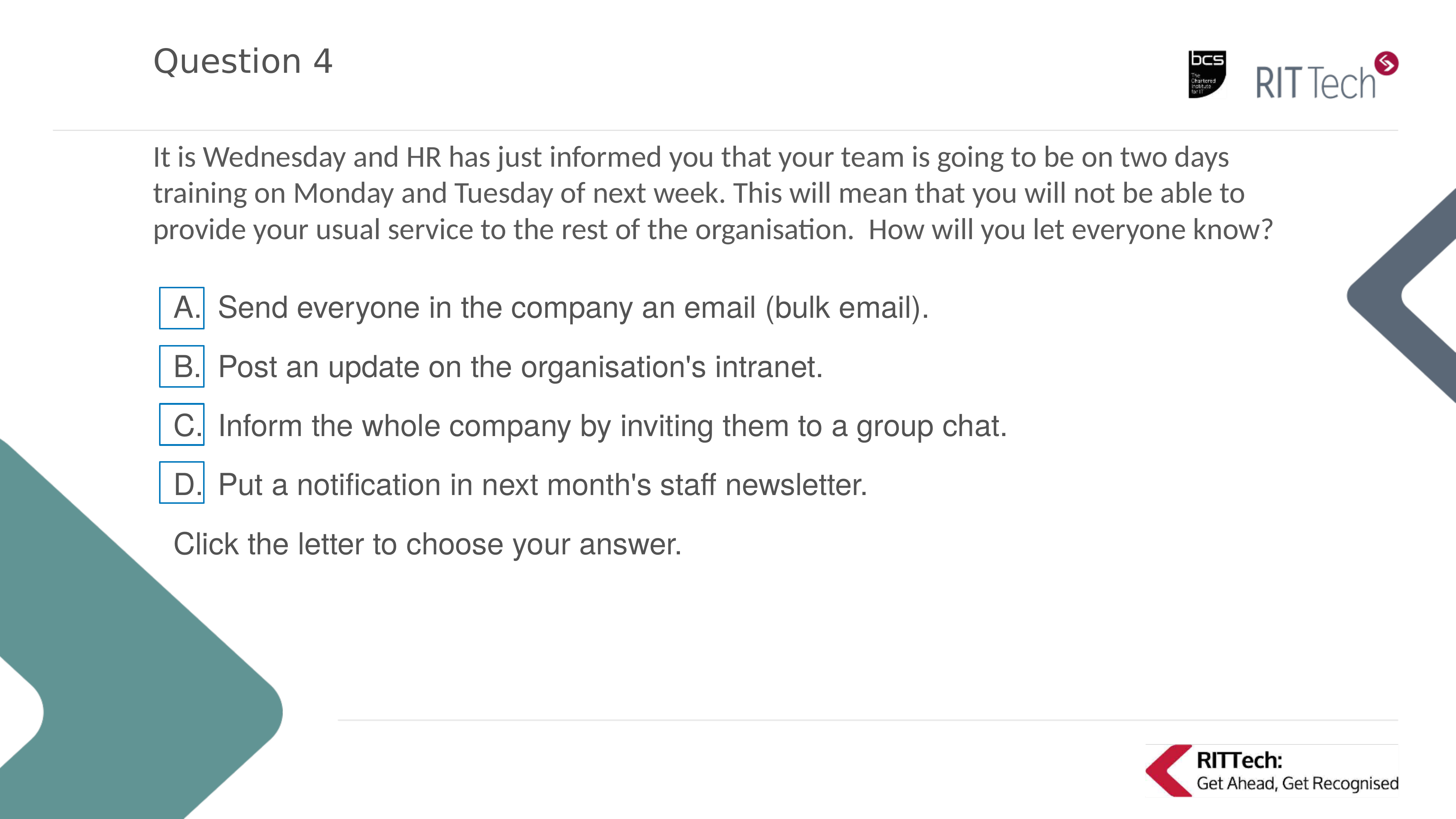

# Question 4
It is Wednesday and HR has just informed you that your team is going to be on two days training on Monday and Tuesday of next week. This will mean that you will not be able to provide your usual service to the rest of the organisation.  How will you let everyone know?

Send everyone in the company an email (bulk email).
Post an update on the organisation's intranet.
Inform the whole company by inviting them to a group chat.
Put a notification in next month's staff newsletter.
Click the letter to choose your answer.